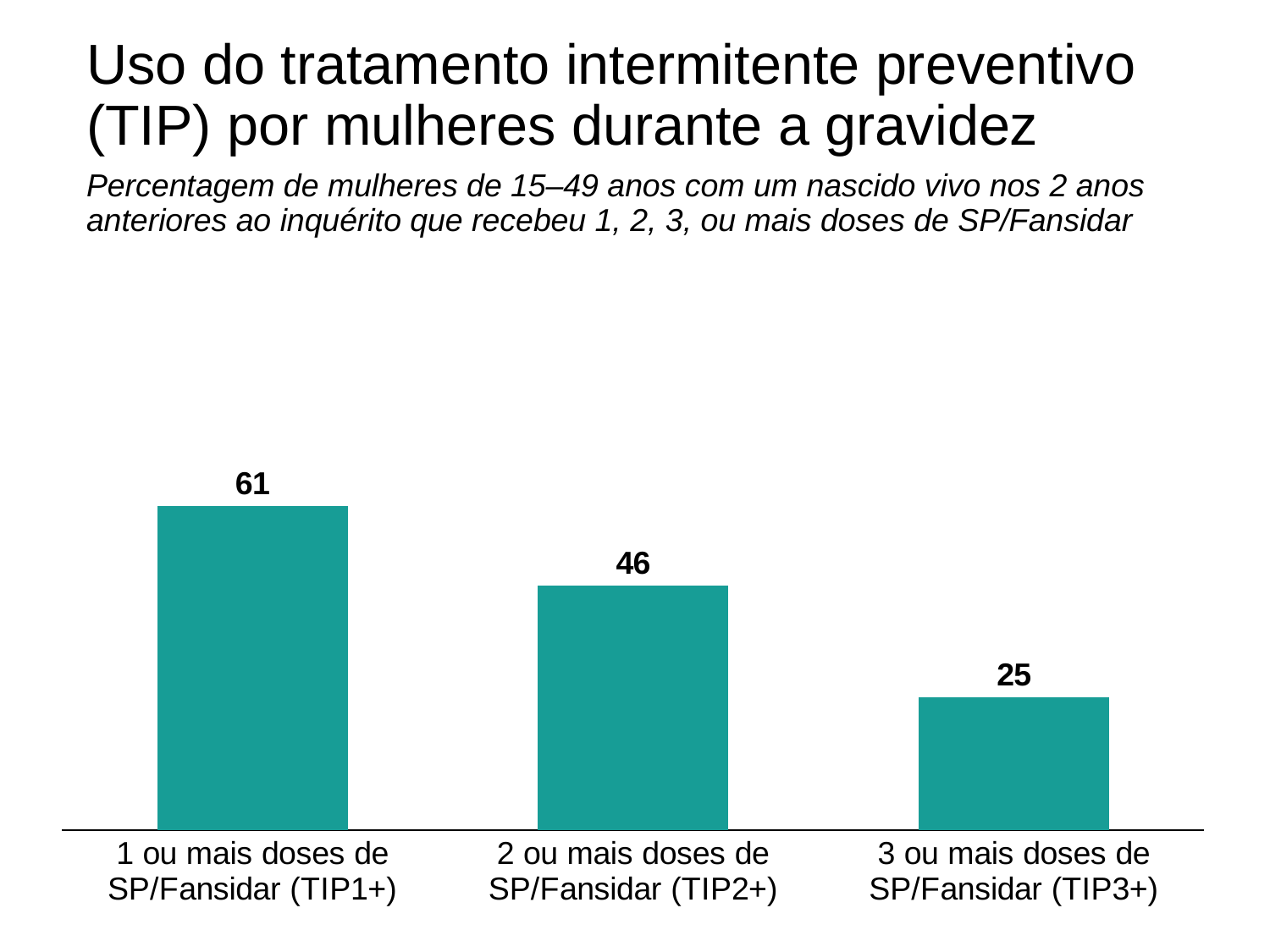

# Uso do tratamento intermitente preventivo (TIP) por mulheres durante a gravidez
Percentagem de mulheres de 15–49 anos com um nascido vivo nos 2 anos anteriores ao inquérito que recebeu 1, 2, 3, ou mais doses de SP/Fansidar

### Chart

| Category | 1 ou mais doses de SP/Fansidar (TIP1+) |
|---|---|
| 1 ou mais doses de SP/Fansidar (TIP1+) | 61.0 |
| 2 ou mais doses de SP/Fansidar (TIP2+) | 46.0 |
| 3 ou mais doses de SP/Fansidar (TIP3+) | 25.0 |